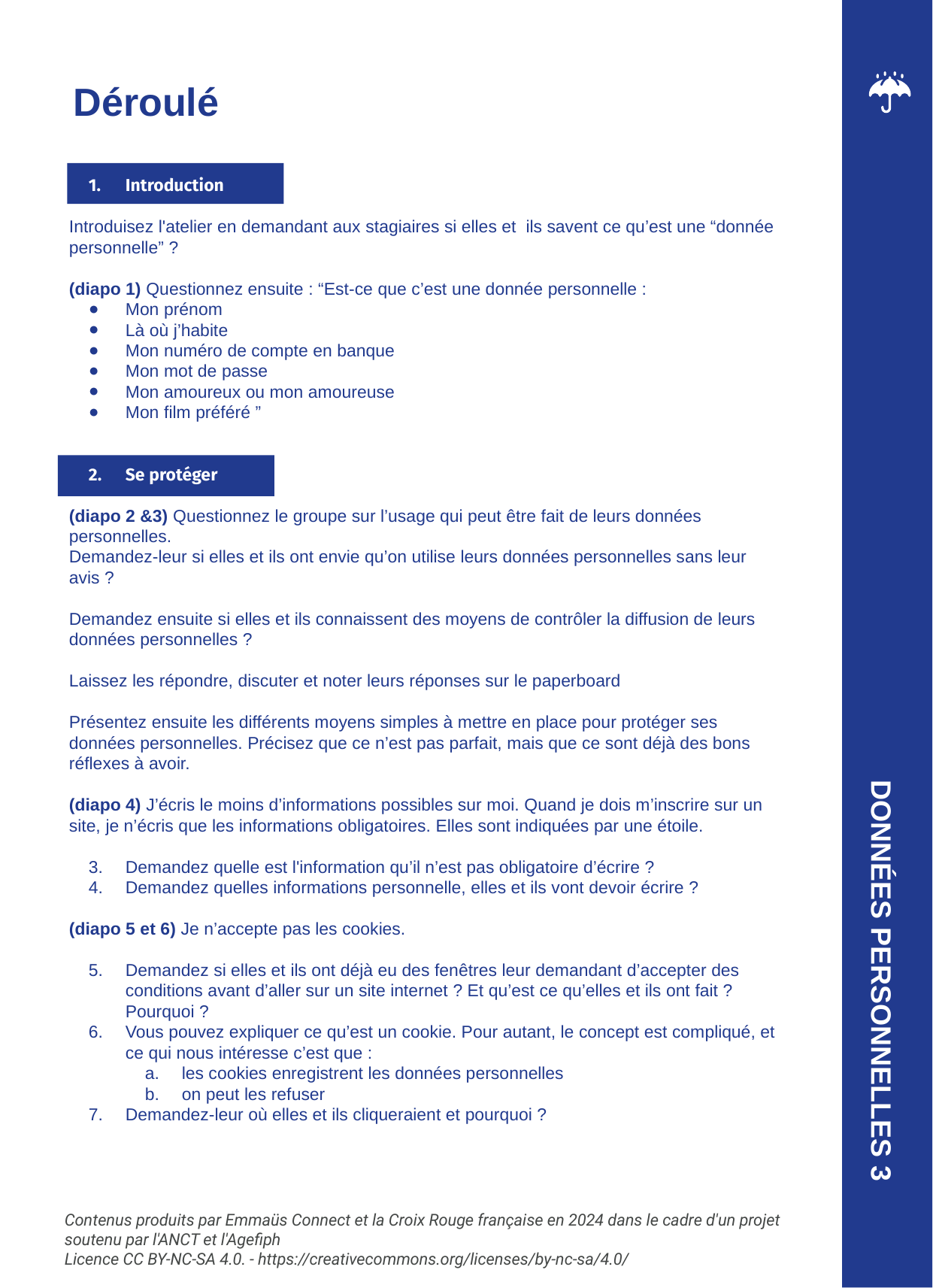

Déroulé

Introduction

Introduisez l'atelier en demandant aux stagiaires si elles et  ils savent ce qu’est une “donnée personnelle” ?

(diapo 1) Questionnez ensuite : “Est-ce que c’est une donnée personnelle :
Mon prénom
Là où j’habite
Mon numéro de compte en banque
Mon mot de passe
Mon amoureux ou mon amoureuse
Mon film préféré ”

Se protéger

(diapo 2 &3) Questionnez le groupe sur l’usage qui peut être fait de leurs données personnelles.
Demandez-leur si elles et ils ont envie qu’on utilise leurs données personnelles sans leur avis ?

Demandez ensuite si elles et ils connaissent des moyens de contrôler la diffusion de leurs données personnelles ?

Laissez les répondre, discuter et noter leurs réponses sur le paperboard

Présentez ensuite les différents moyens simples à mettre en place pour protéger ses données personnelles. Précisez que ce n’est pas parfait, mais que ce sont déjà des bons réflexes à avoir.

(diapo 4) J’écris le moins d’informations possibles sur moi. Quand je dois m’inscrire sur un site, je n’écris que les informations obligatoires. Elles sont indiquées par une étoile.

Demandez quelle est l'information qu’il n’est pas obligatoire d’écrire ?
Demandez quelles informations personnelle, elles et ils vont devoir écrire ?

(diapo 5 et 6) Je n’accepte pas les cookies.

Demandez si elles et ils ont déjà eu des fenêtres leur demandant d’accepter des conditions avant d’aller sur un site internet ? Et qu’est ce qu’elles et ils ont fait ? Pourquoi ?
Vous pouvez expliquer ce qu’est un cookie. Pour autant, le concept est compliqué, et ce qui nous intéresse c’est que :
les cookies enregistrent les données personnelles
on peut les refuser
Demandez-leur où elles et ils cliqueraient et pourquoi ?

DONNÉES PERSONNELLES 3